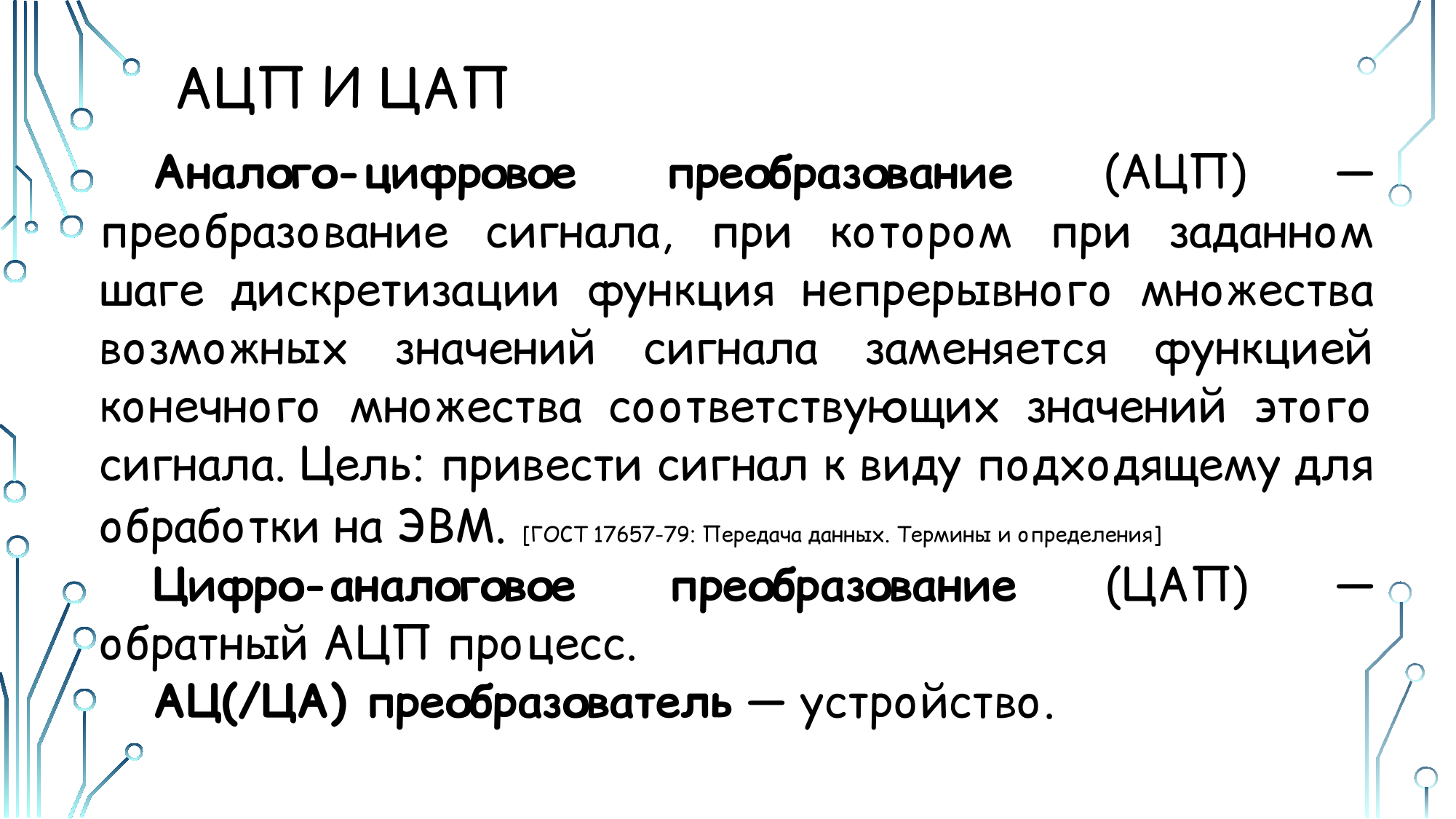

# АЦП и ЦАП
Аналого-цифровое преобразование (АЦП) —преобразование сигнала, при котором при заданном шаге дискретизации функция непрерывного множества возможных значений сигнала заменяется функцией конечного множества соответствующих значений этого сигнала. Цель: привести сигнал к виду подходящему для обработки на ЭВМ. [ГОСТ 17657-79: Передача данных. Термины и определения]
Цифро-аналоговое преобразование (ЦАП) — обратный АЦП процесс.
АЦ(/ЦА) преобразователь — устройство.